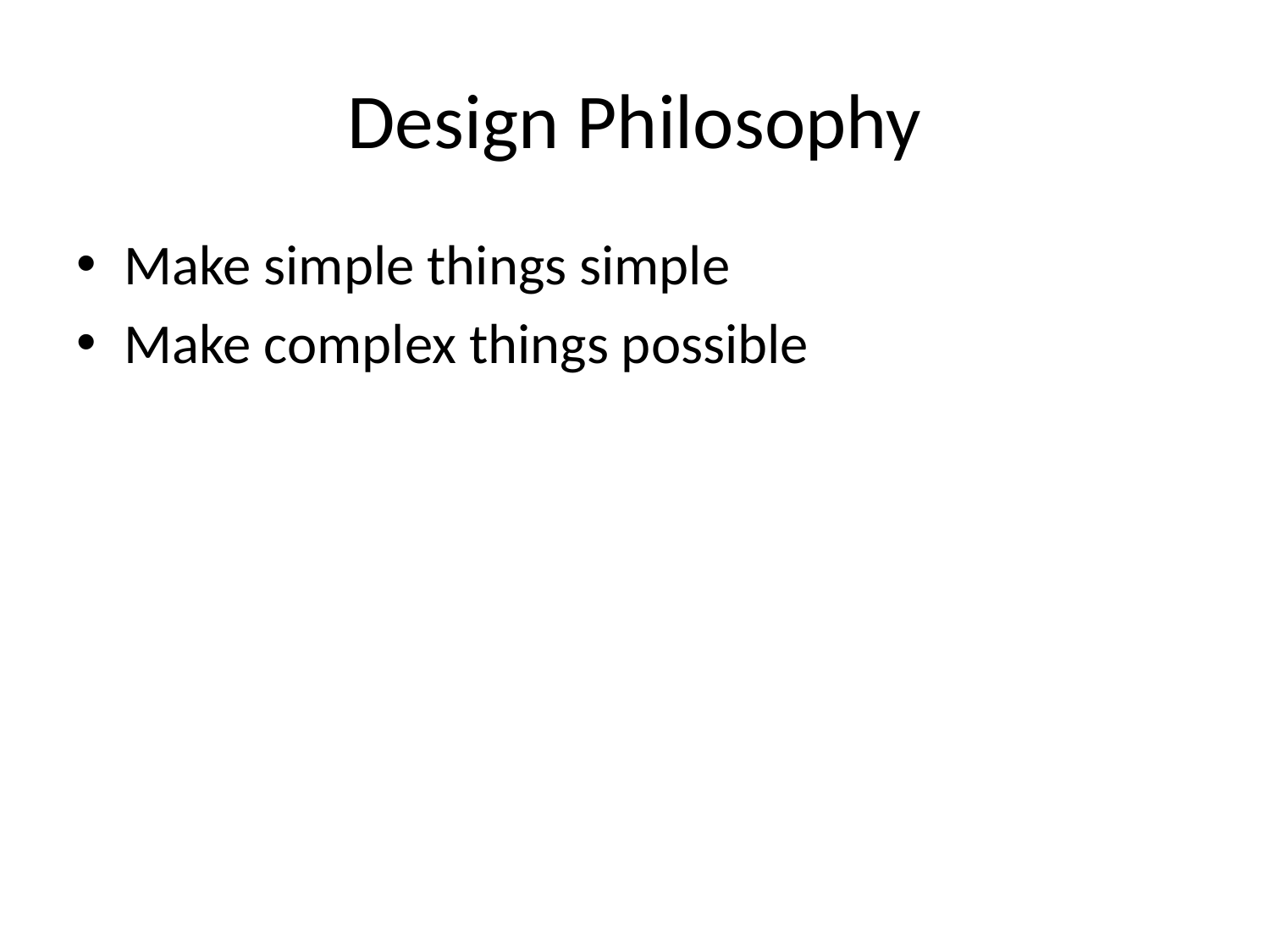

# Design Philosophy
Make simple things simple
Make complex things possible